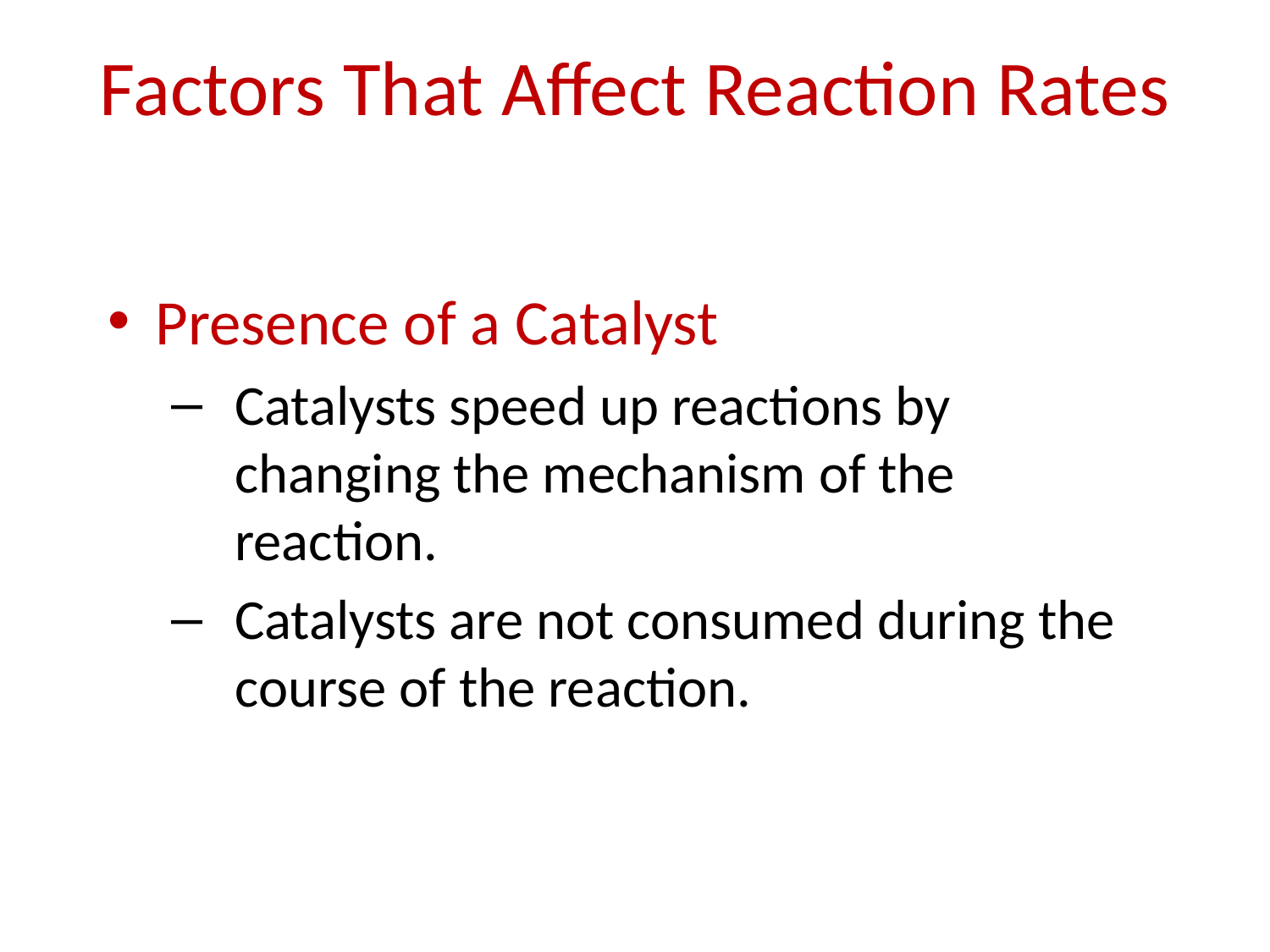

Factors That Affect Reaction Rates
Presence of a Catalyst
Catalysts speed up reactions by changing the mechanism of the reaction.
Catalysts are not consumed during the course of the reaction.